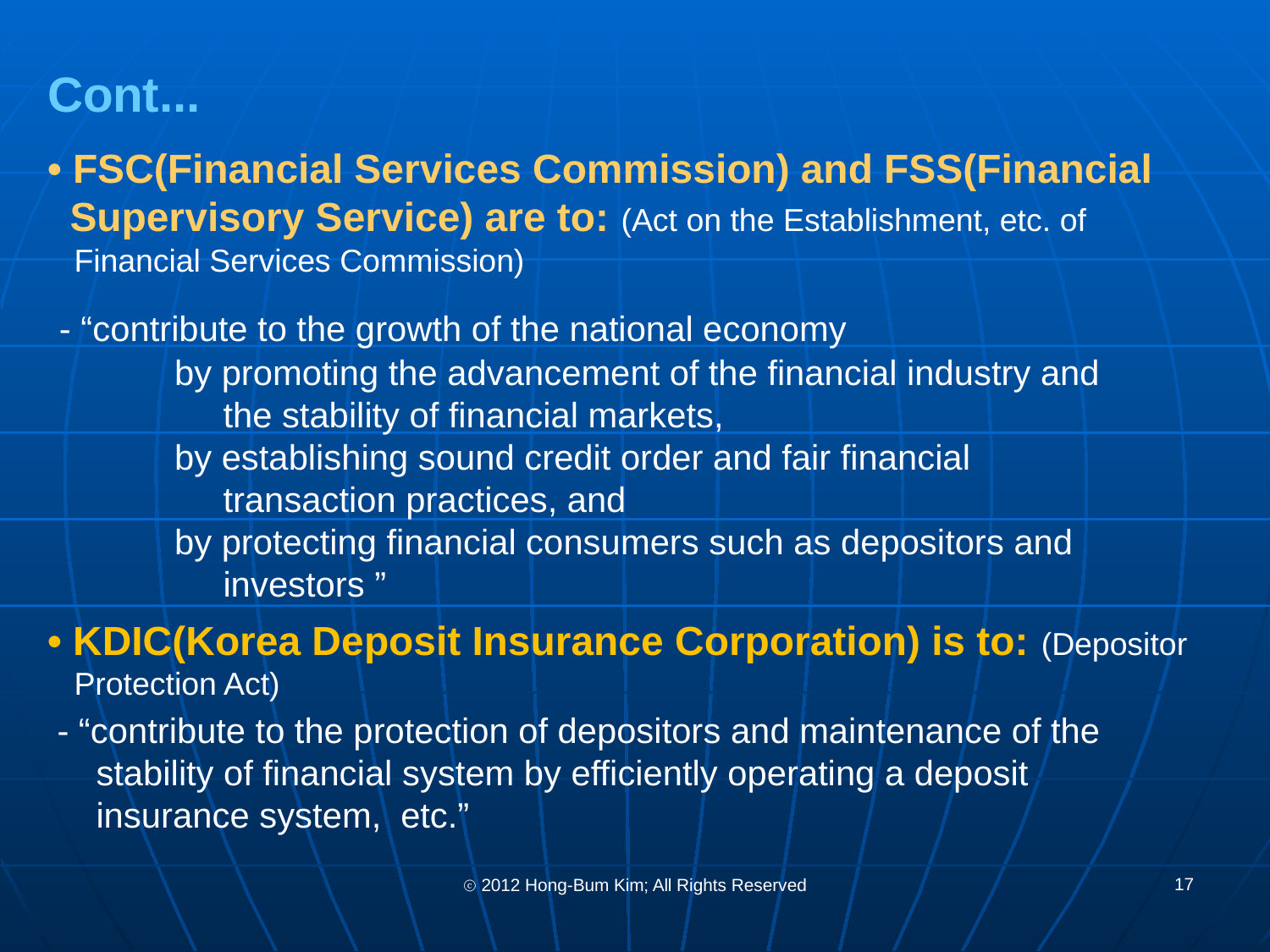

Cont...

• FSC(Financial Services Commission) and FSS(Financial
  Supervisory Service) are to: (Act on the Establishment, etc. of
   Financial Services Commission)

 - “contribute to the growth of the national economy
	by promoting the advancement of the financial industry and 	 	     the stability of financial markets,
	by establishing sound credit order and fair financial 	   	  	     transaction practices, and
	by protecting financial consumers such as depositors and 	  	     investors ”

• KDIC(Korea Deposit Insurance Corporation) is to: (Depositor
   Protection Act)

 - “contribute to the protection of depositors and maintenance of the
     stability of financial system by efficiently operating a deposit
     insurance system,  etc.”
17
ⓒ 2012 Hong-Bum Kim; All Rights Reserved